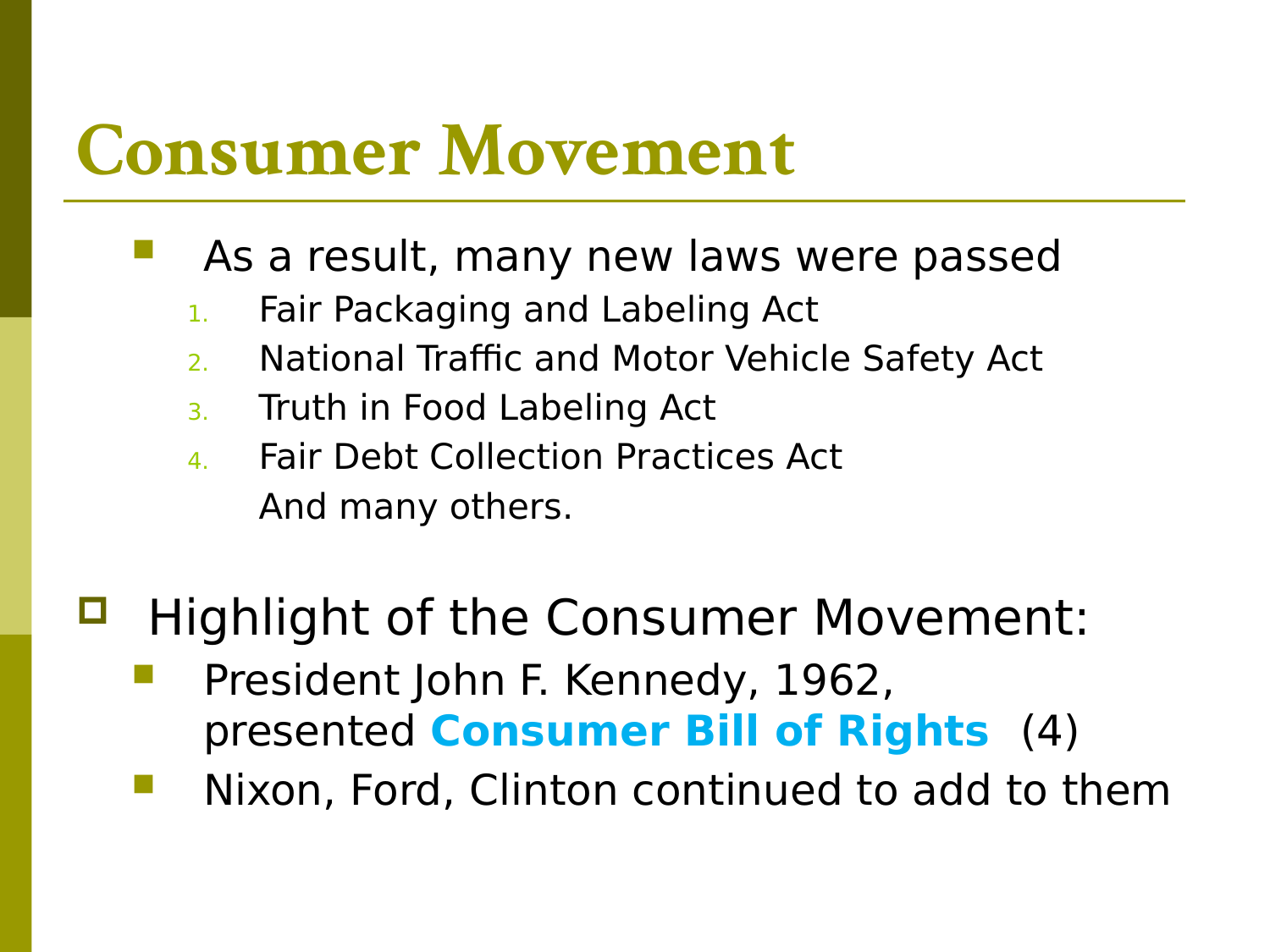

# Consumer Movement
As a result, many new laws were passed
Fair Packaging and Labeling Act
National Traffic and Motor Vehicle Safety Act
Truth in Food Labeling Act
Fair Debt Collection Practices Act
	And many others.

Highlight of the Consumer Movement:
President John F. Kennedy, 1962,
presented Consumer Bill of Rights  (4)
Nixon, Ford, Clinton continued to add to them